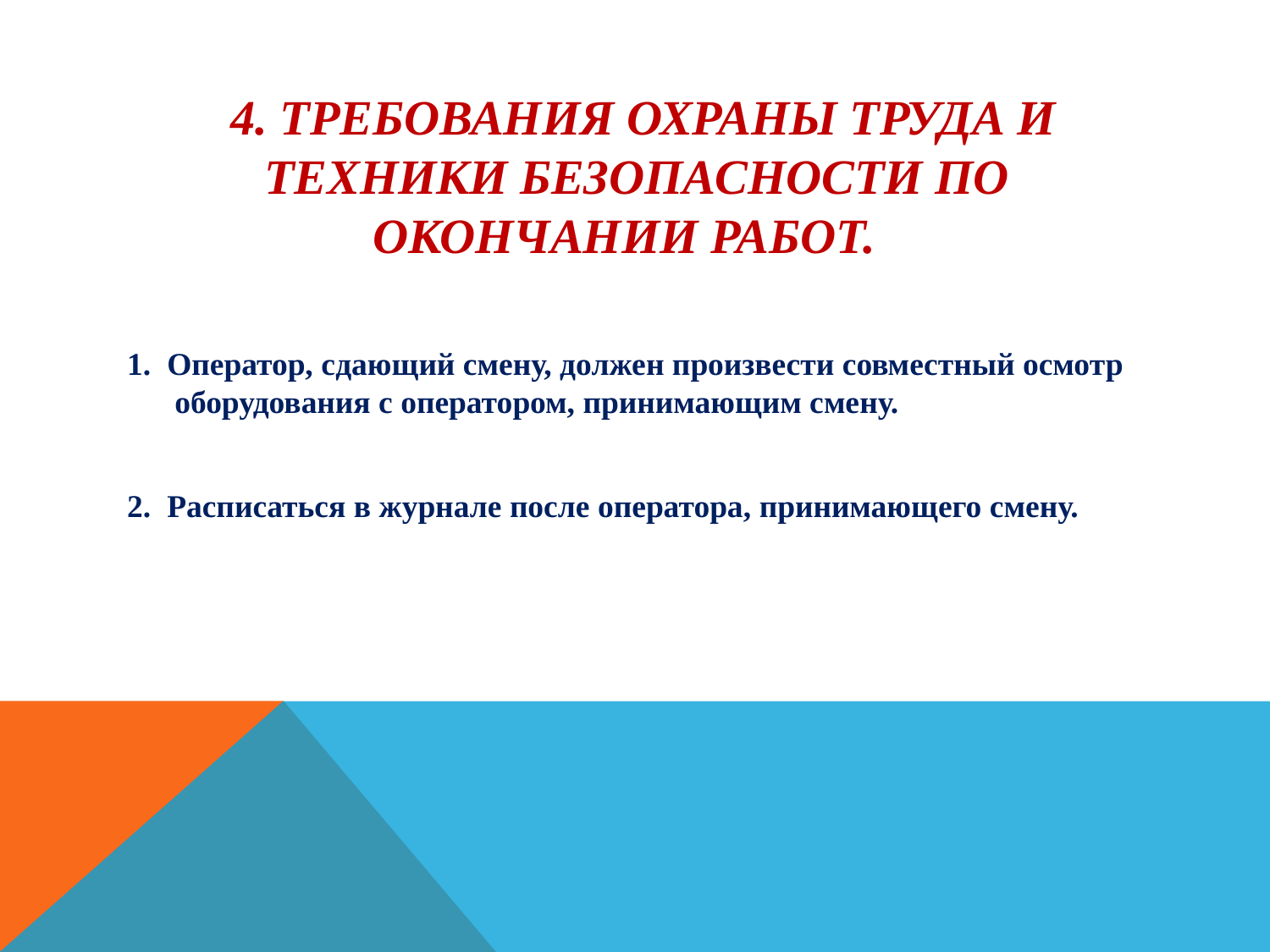

# 4. Требования охраны труда и техники безопасности по окончании работ.
1.  Оператор, сдающий смену, должен произвести совместный осмотр оборудования с оператором, принимающим смену.

2.  Расписаться в журнале после оператора, принимающего смену.